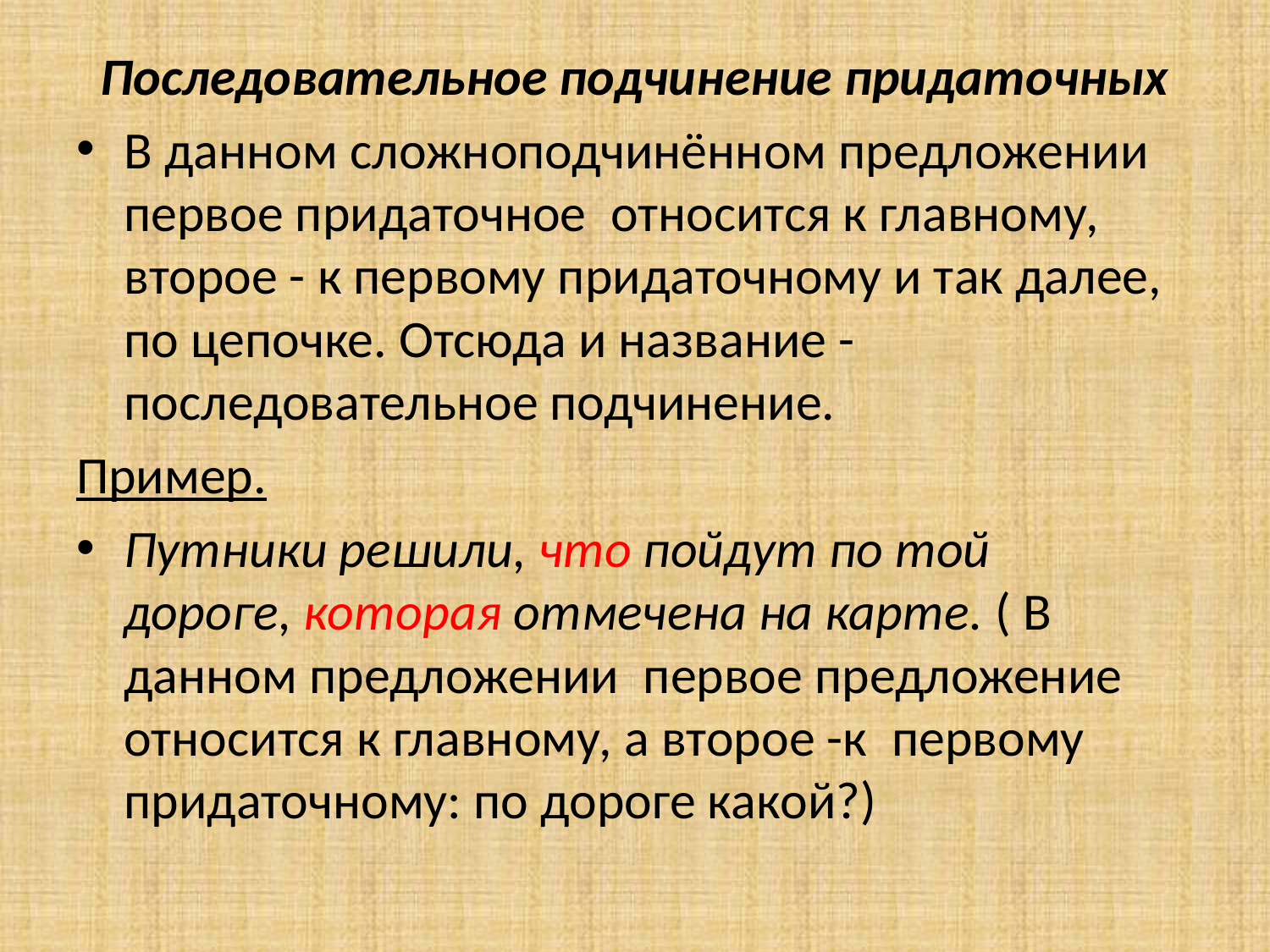

Последовательное подчинение придаточных
В данном сложноподчинённом предложении первое придаточное  относится к главному, второе - к первому придаточному и так далее, по цепочке. Отсюда и название - последовательное подчинение.
Пример.
Путники решили, что пойдут по той дороге, которая отмечена на карте. ( В данном предложении  первое предложение относится к главному, а второе -к  первому придаточному: по дороге какой?)